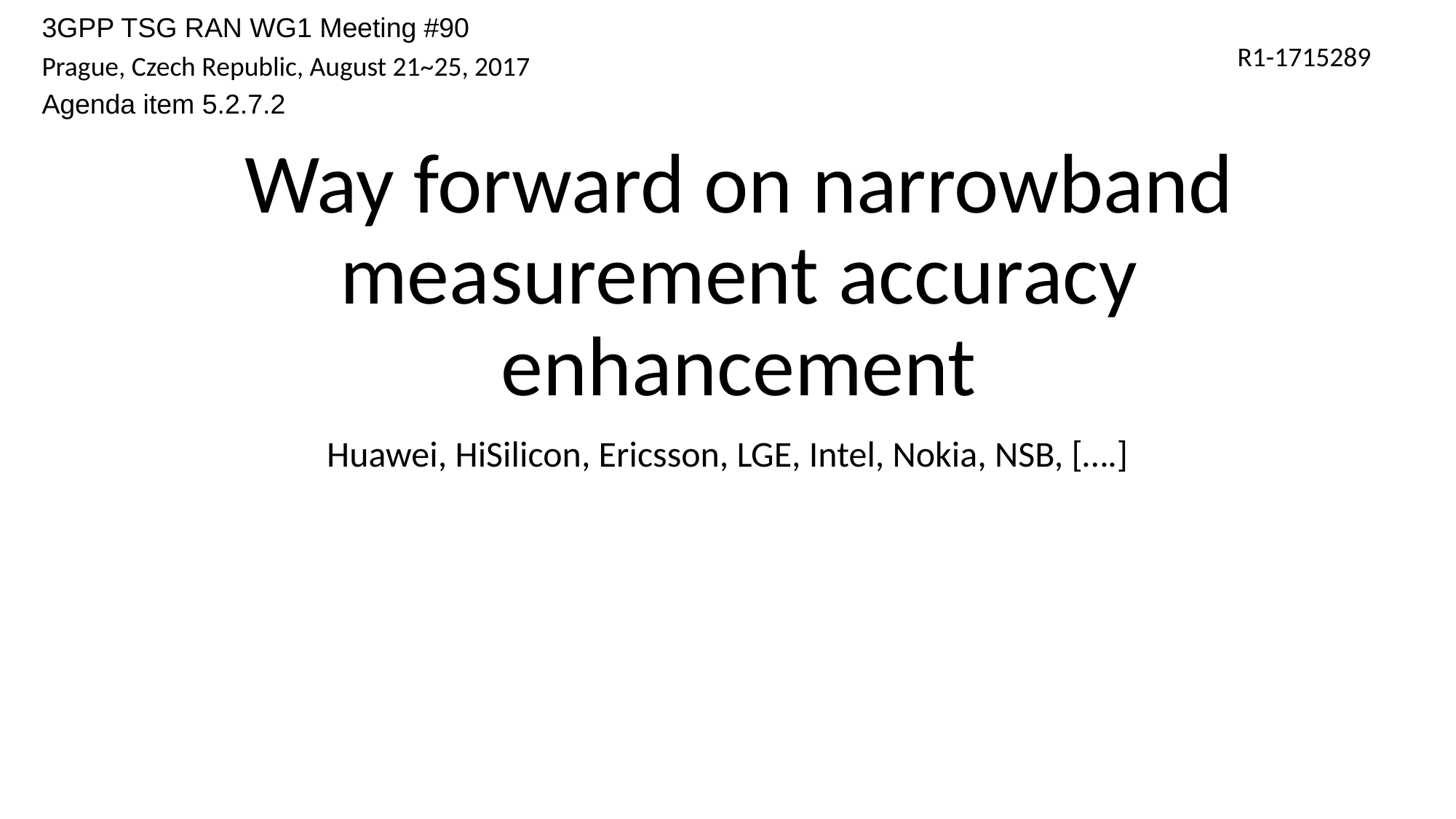

3GPP TSG RAN WG1 Meeting #90
Prague, Czech Republic, August 21~25, 2017
Agenda item 5.2.7.2
R1-1715289
# Way forward on narrowband measurement accuracy enhancement
Huawei, HiSilicon, Ericsson, LGE, Intel, Nokia, NSB, [….]